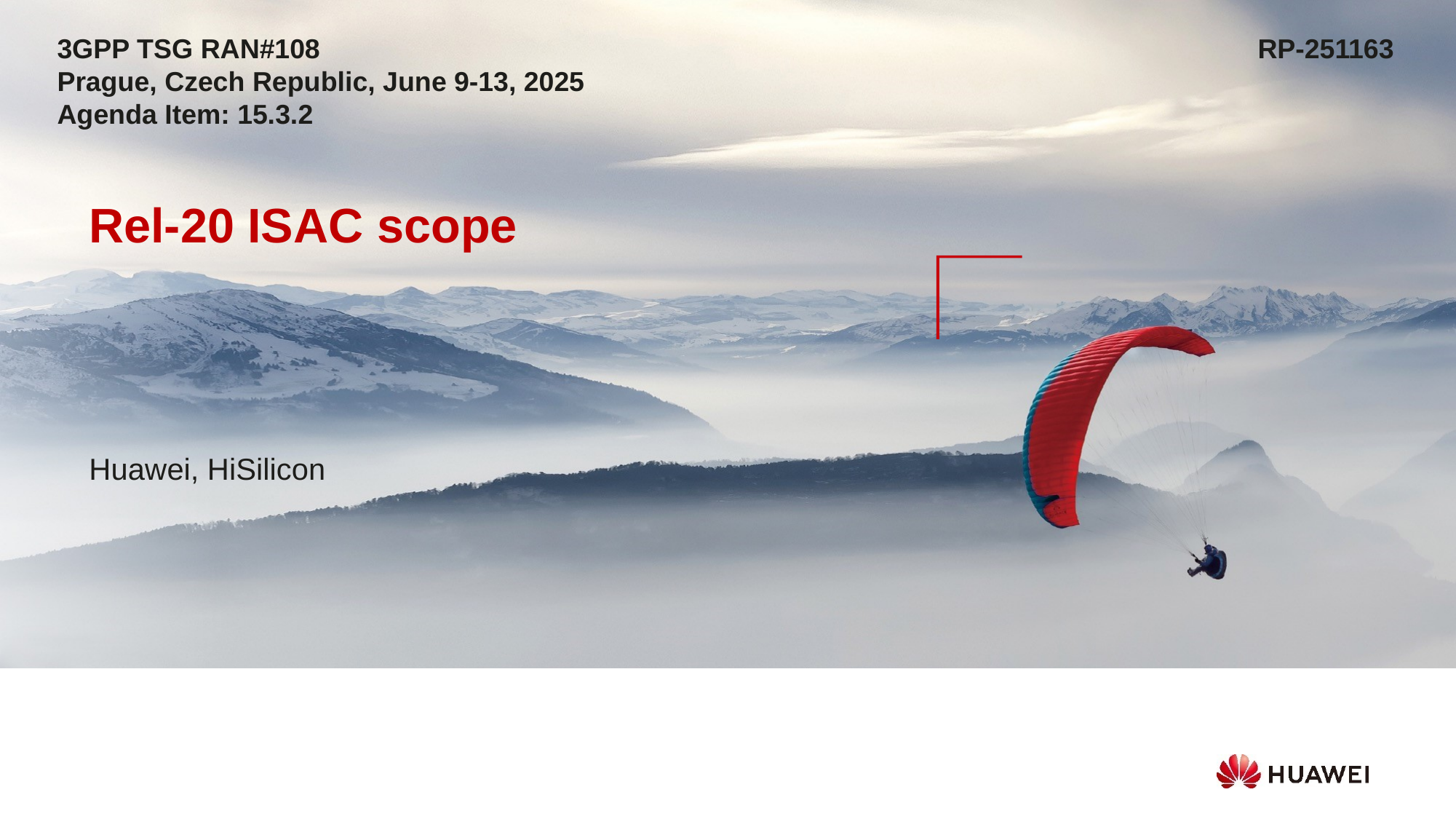

3GPP TSG RAN#108									RP-251163
Prague, Czech Republic, June 9-13, 2025
Agenda Item: 15.3.2
Rel-20 ISAC scope
Huawei, HiSilicon